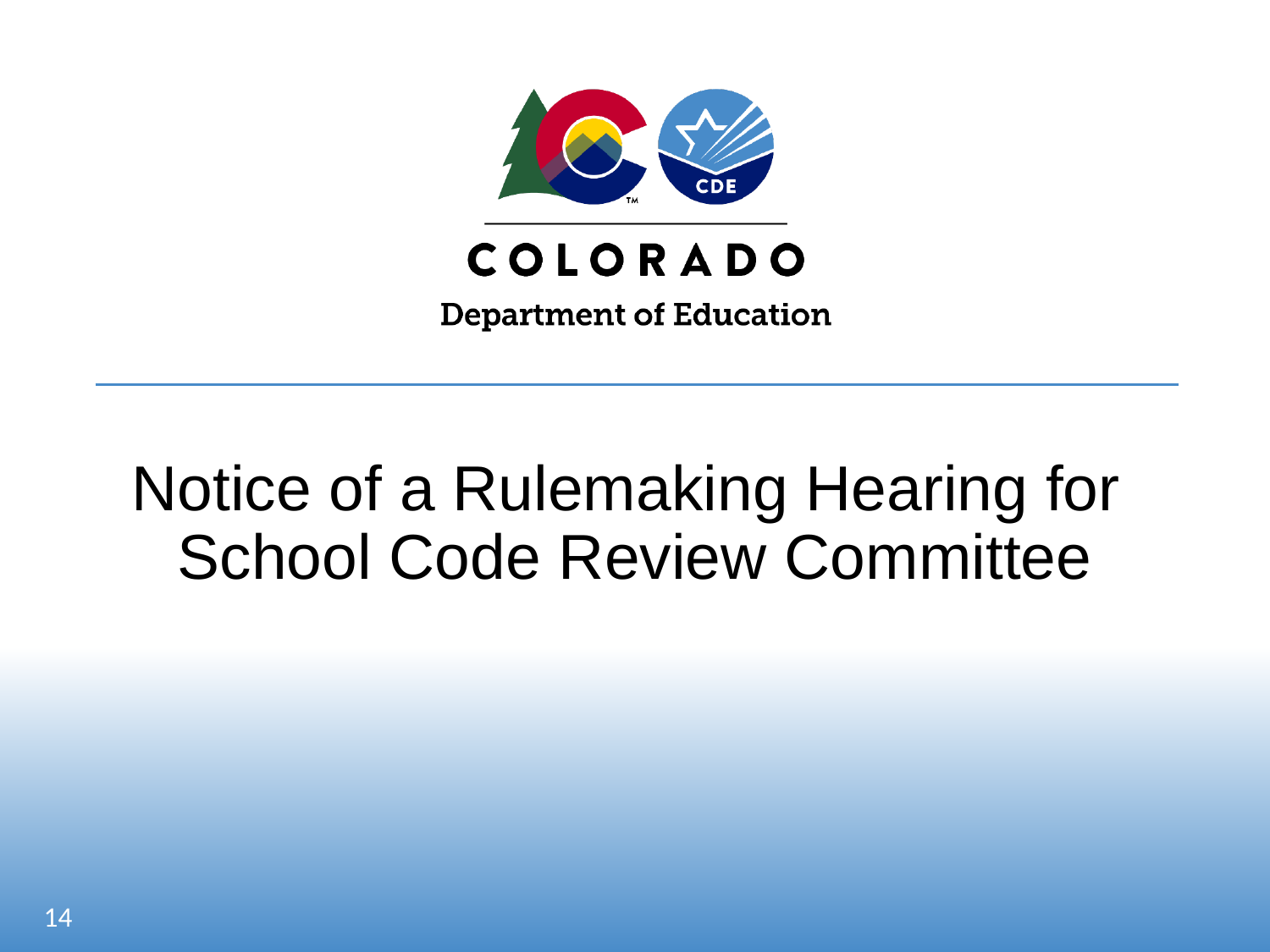

# Notice of a Rulemaking Hearing for School Code Review Committee
14